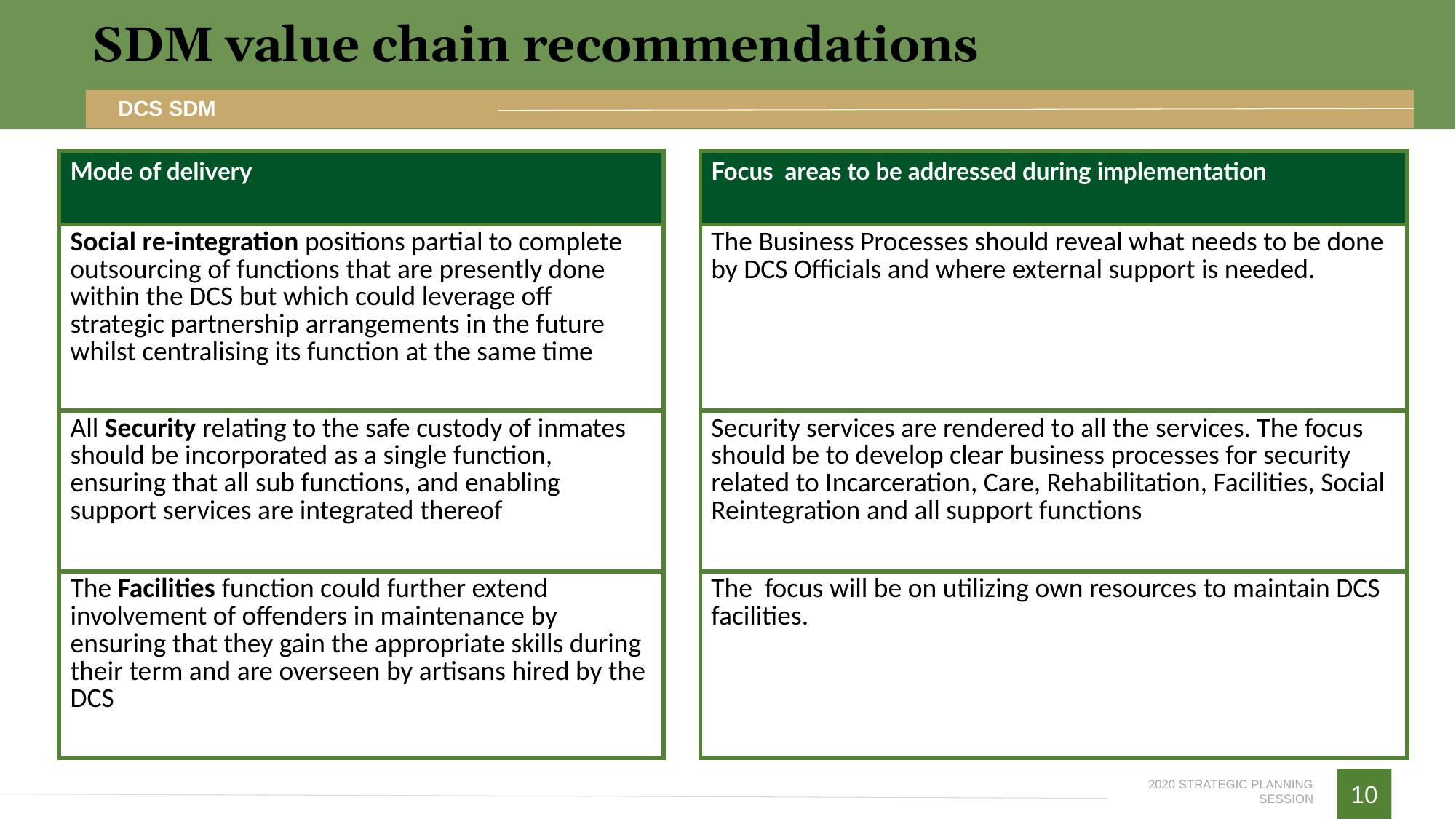

SDM value chain recommendations
DCS SDM
| Mode of delivery |  | Focus areas to be addressed during implementation |
| --- | --- | --- |
| Social re-integration positions partial to complete outsourcing of functions that are presently done within the DCS but which could leverage off strategic partnership arrangements in the future whilst centralising its function at the same time |  | The Business Processes should reveal what needs to be done by DCS Officials and where external support is needed. |
| All Security relating to the safe custody of inmates should be incorporated as a single function, ensuring that all sub functions, and enabling support services are integrated thereof |  | Security services are rendered to all the services. The focus should be to develop clear business processes for security related to Incarceration, Care, Rehabilitation, Facilities, Social Reintegration and all support functions |
| The Facilities function could further extend involvement of offenders in maintenance by ensuring that they gain the appropriate skills during their term and are overseen by artisans hired by the DCS |  | The focus will be on utilizing own resources to maintain DCS facilities. |